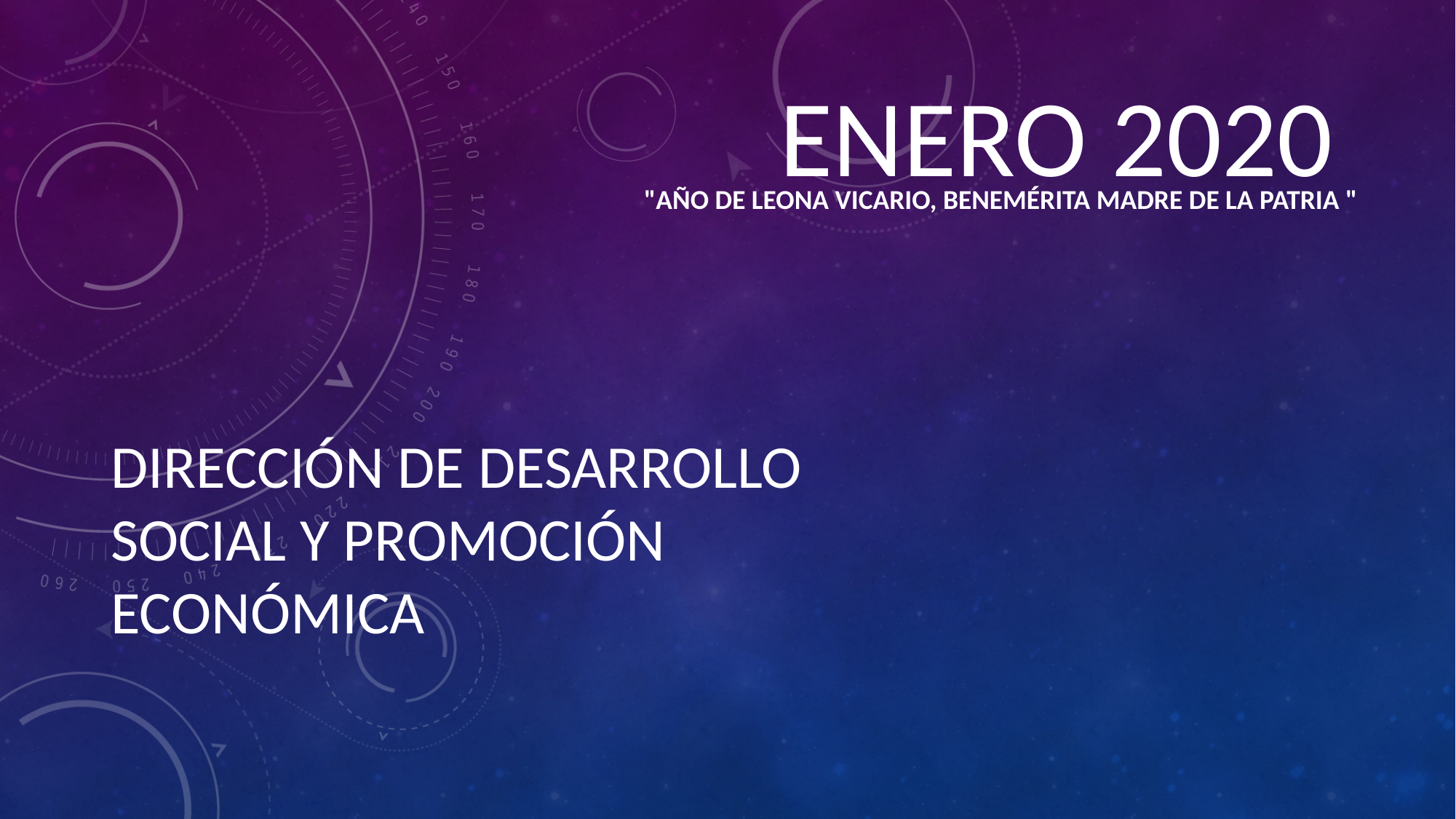

# ENERO 2020
"Año de Leona Vicario, Benemérita Madre de la Patria "
DIRECCIÓN DE DESARROLLO SOCIAL Y PROMOCIÓN ECONÓMICA